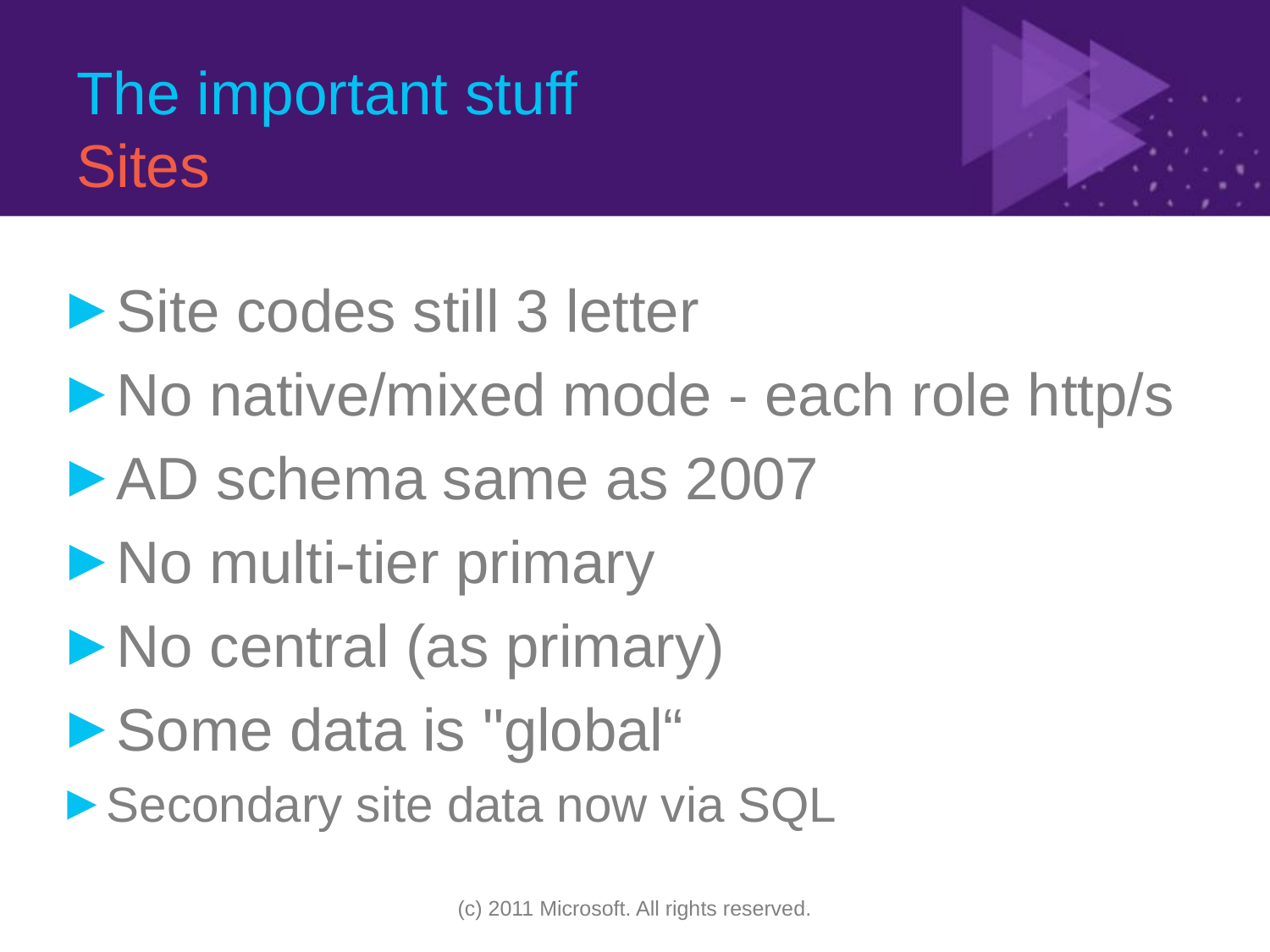

# The important stuff Sites
Site codes still 3 letter
No native/mixed mode - each role http/s
AD schema same as 2007
No multi-tier primary
No central (as primary)
Some data is "global“
Secondary site data now via SQL

(c) 2011 Microsoft. All rights reserved.